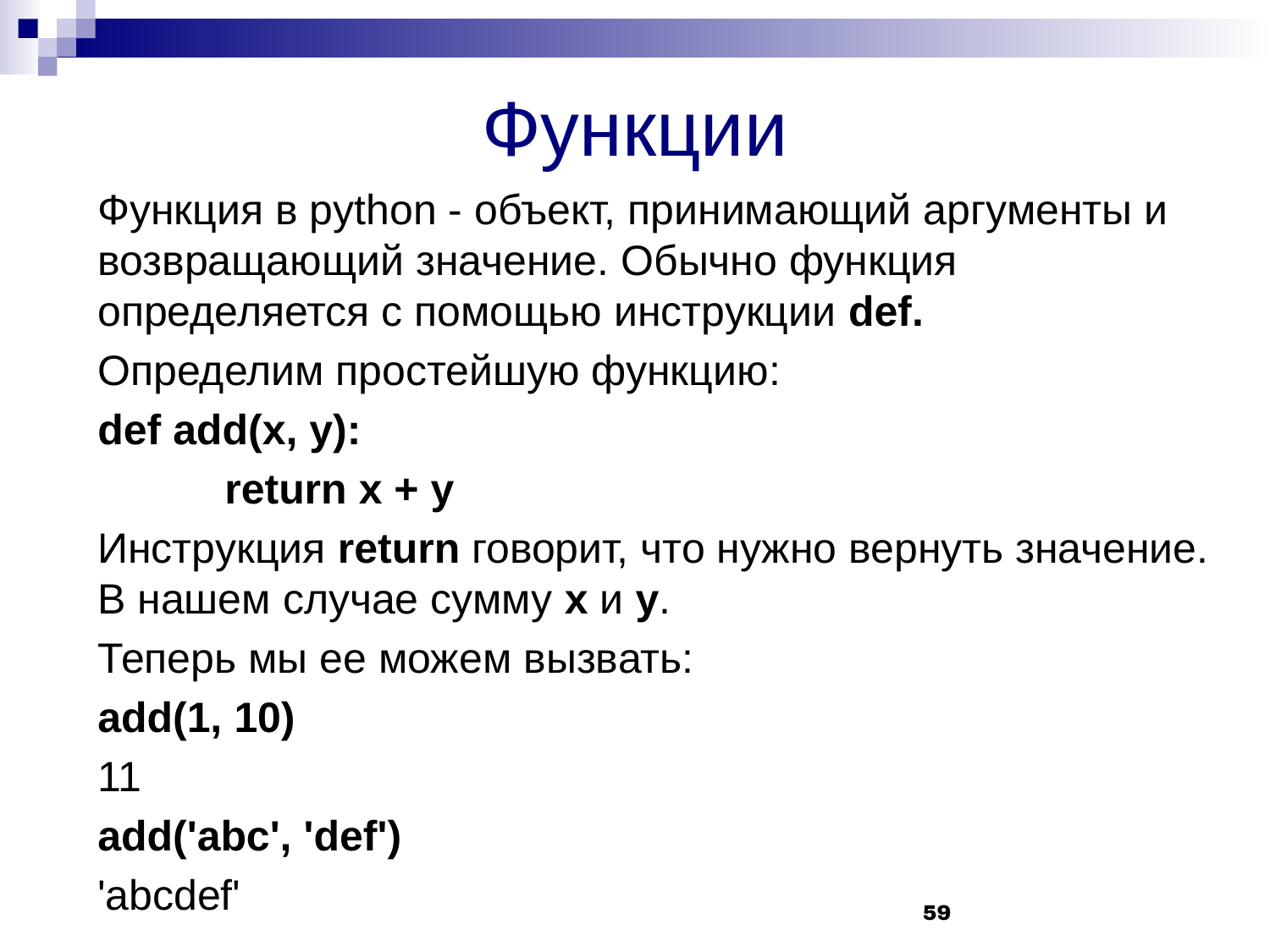

# Функции
Функция в python - объект, принимающий аргументы и возвращающий значение. Обычно функция определяется с помощью инструкции def.
Определим простейшую функцию:
def add(x, y):
	return x + y
Инструкция return говорит, что нужно вернуть значение. В нашем случае сумму x и y.
Теперь мы ее можем вызвать:
add(1, 10)
11
add('abc', 'def')
'abcdef'
59